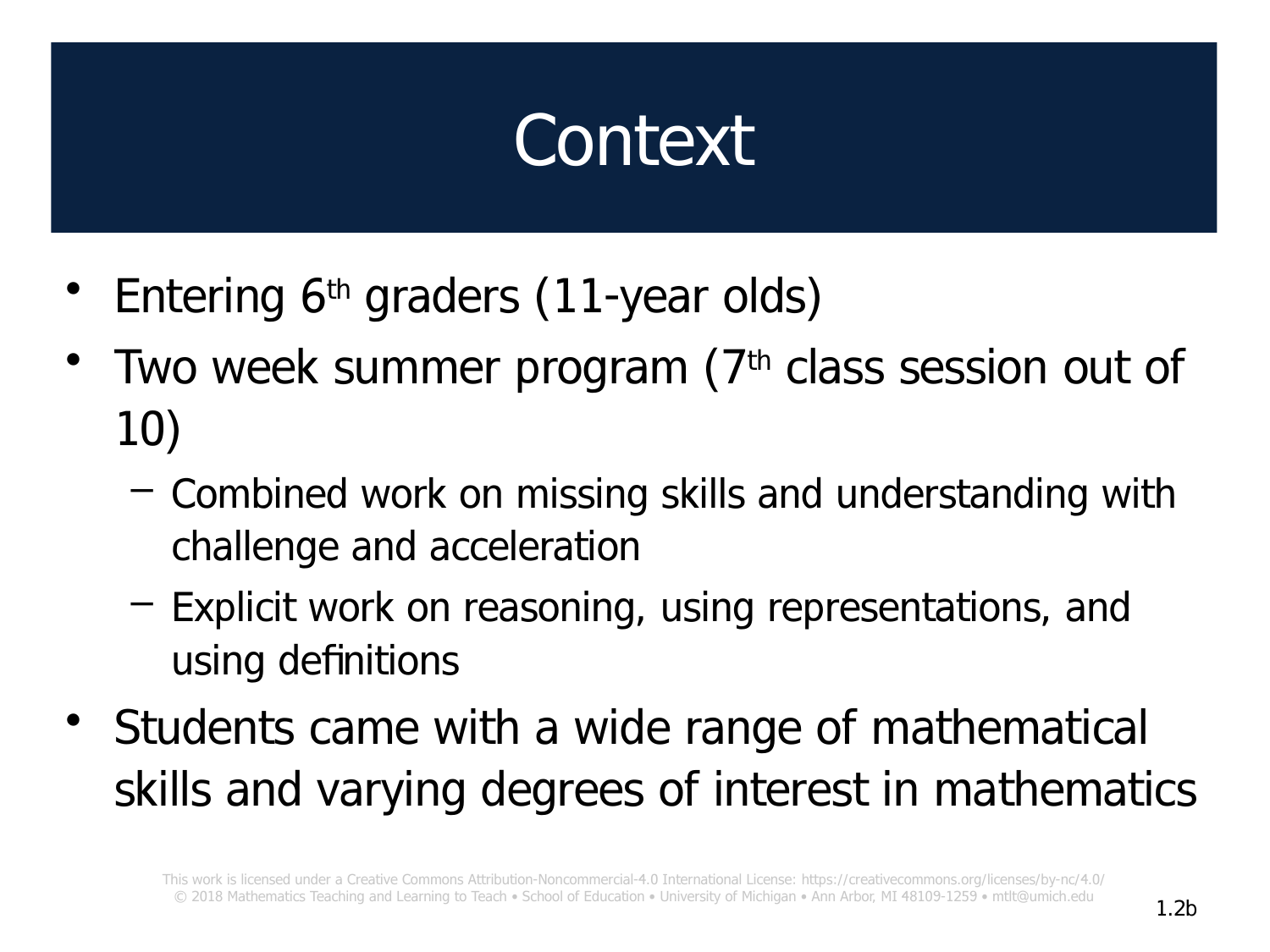

# Context
Entering 6th graders (11-year olds)
Two week summer program (7th class session out of 10)
Combined work on missing skills and understanding with challenge and acceleration
Explicit work on reasoning, using representations, and using definitions
Students came with a wide range of mathematical skills and varying degrees of interest in mathematics

This work is licensed under a Creative Commons Attribution-Noncommercial-4.0 International License: https://creativecommons.org/licenses/by-nc/4.0/
© 2018 Mathematics Teaching and Learning to Teach • School of Education • University of Michigan • Ann Arbor, MI 48109-1259 • mtlt@umich.edu
1.2b